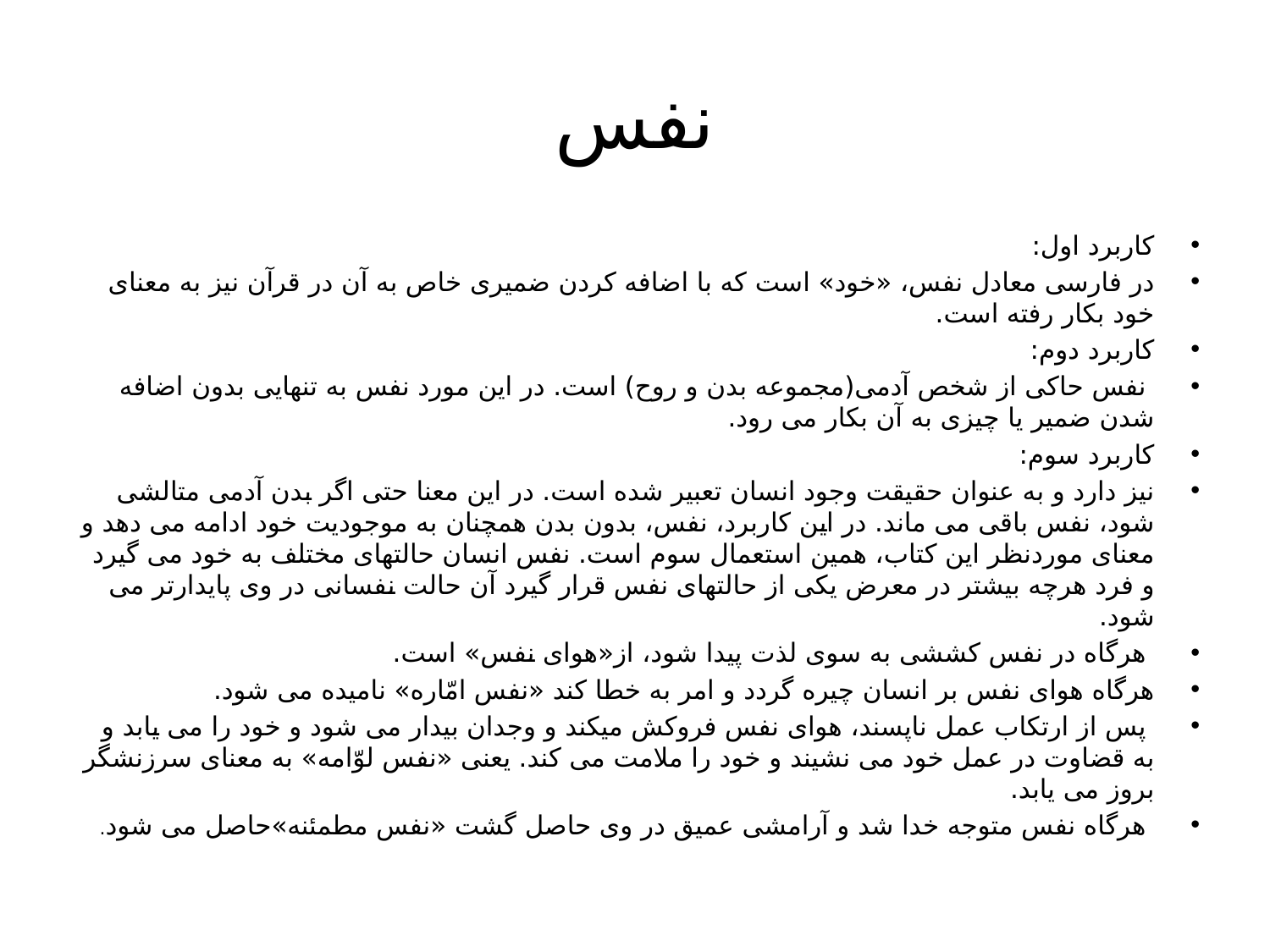

# نفس
کاربرد اول:
در فارسی معادل نفس، «خود» است که با اضافه کردن ضمیری خاص به آن در قرآن نیز به معنای خود بکار رفته است.
کاربرد دوم:
 نفس حاکی از شخص آدمی(مجموعه بدن و روح) است. در این مورد نفس به تنهایی بدون اضافه شدن ضمیر یا چیزی به آن بکار می رود.
کاربرد سوم:
نیز دارد و به عنوان حقیقت وجود انسان تعبیر شده است. در این معنا حتی اگر بدن آدمی متالشی شود، نفس باقی می ماند. در این کاربرد، نفس، بدون بدن همچنان به موجودیت خود ادامه می دهد و معنای موردنظر این کتاب، همین استعمال سوم است. نفس انسان حالتهای مختلف به خود می گیرد و فرد هرچه بیشتر در معرض یکی از حالتهای نفس قرار گیرد آن حالت نفسانی در وی پایدارتر می شود.
 هرگاه در نفس کششی به سوی لذت پیدا شود، از«هوای نفس» است.
هرگاه هوای نفس بر انسان چیره گردد و امر به خطا کند «نفس امّاره» نامیده می شود.
 پس از ارتکاب عمل ناپسند، هوای نفس فروکش میکند و وجدان بیدار می شود و خود را می یابد و به قضاوت در عمل خود می نشیند و خود را ملامت می کند. یعنی «نفس لوّامه» به معنای سرزنشگر بروز می یابد.
 هرگاه نفس متوجه خدا شد و آرامشی عمیق در وی حاصل گشت «نفس مطمئنه»حاصل می شود.